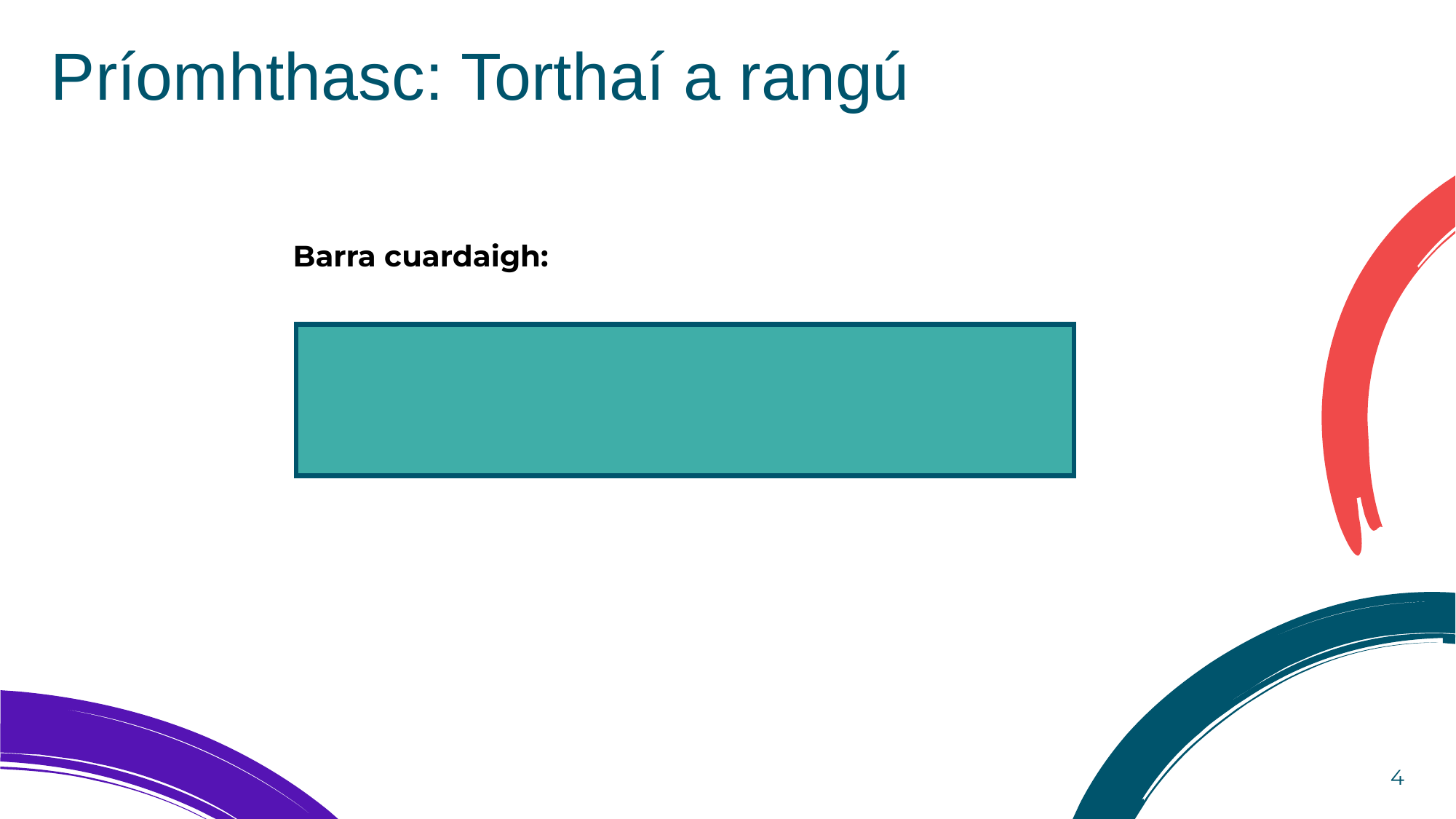

# Príomhthasc: Torthaí a rangú
Barra cuardaigh:

4